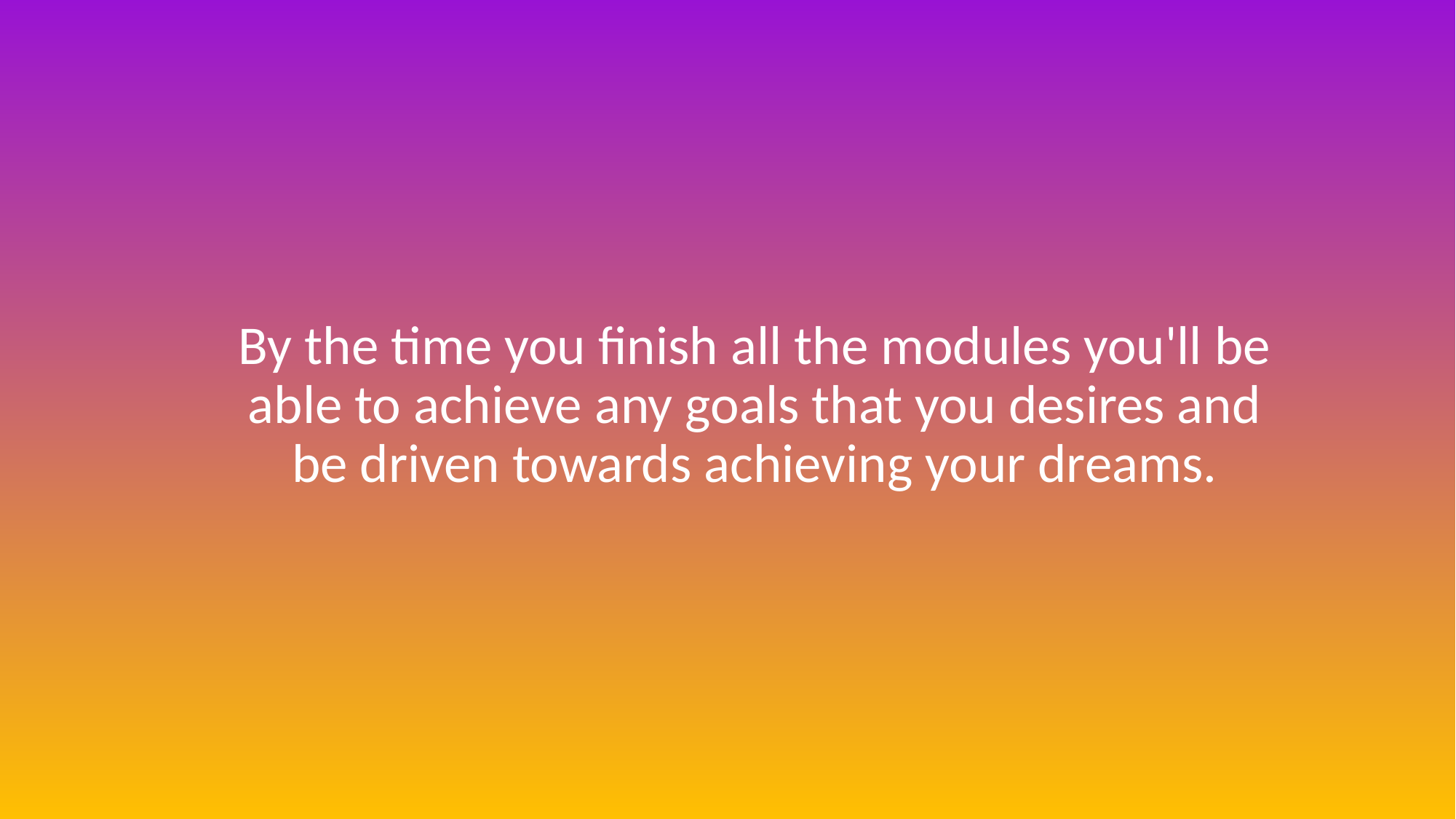

# By the time you finish all the modules you'll be able to achieve any goals that you desires and be driven towards achieving your dreams.